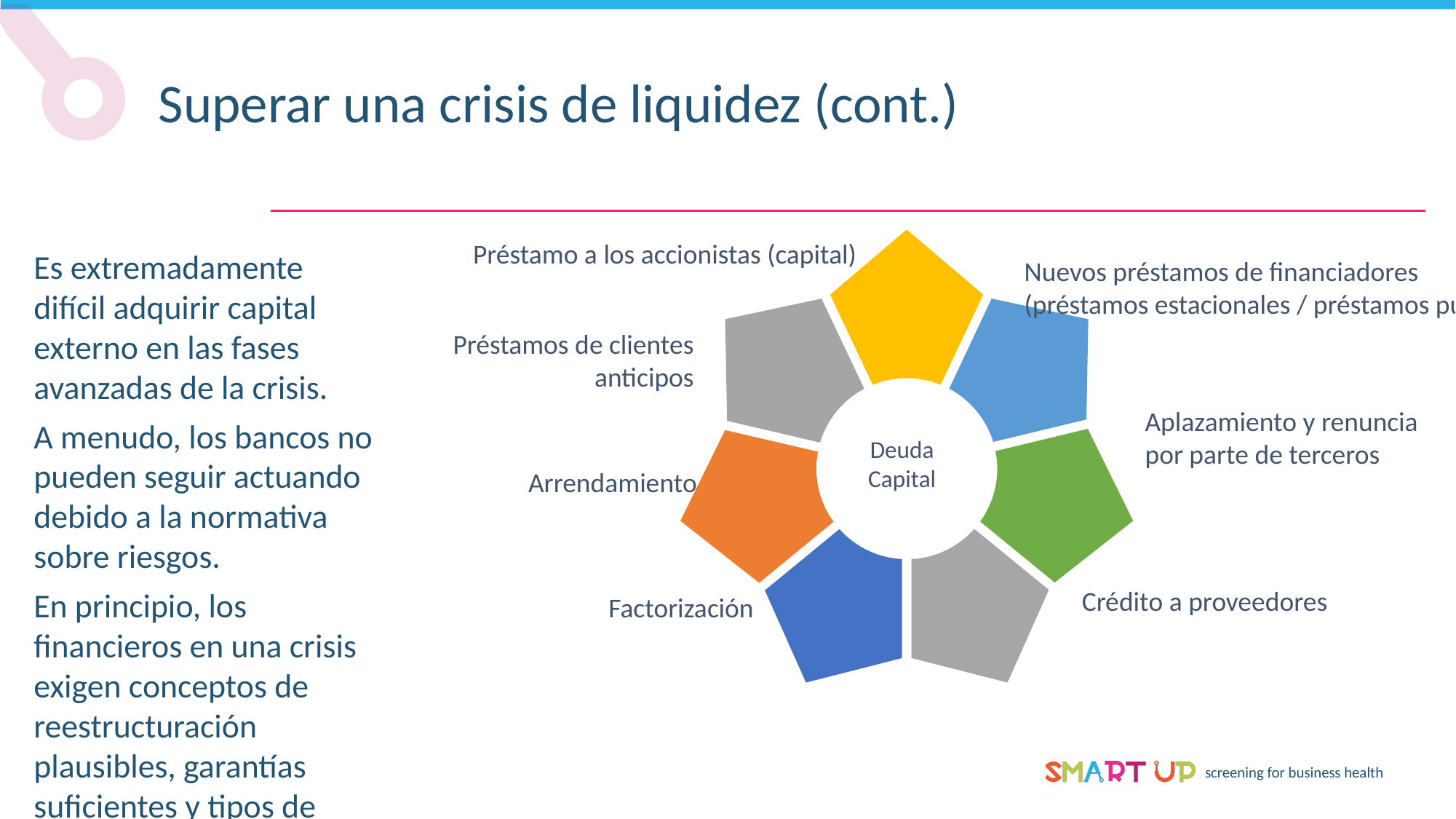

Superar una crisis de liquidez (cont.)

Préstamo a los accionistas (capital)
Es extremadamente difícil adquirir capital externo en las fases avanzadas de la crisis.
A menudo, los bancos no pueden seguir actuando debido a la normativa sobre riesgos.
En principio, los financieros en una crisis exigen conceptos de reestructuración plausibles, garantías suficientes y tipos de interés más altos.
Nuevos préstamos de financiadores
(préstamos estacionales / préstamos puente)

Préstamos de clientes
anticipos
Aplazamiento y renuncia
por parte de terceros
Deuda
Capital

Arrendamiento

Crédito a proveedores
Factorización